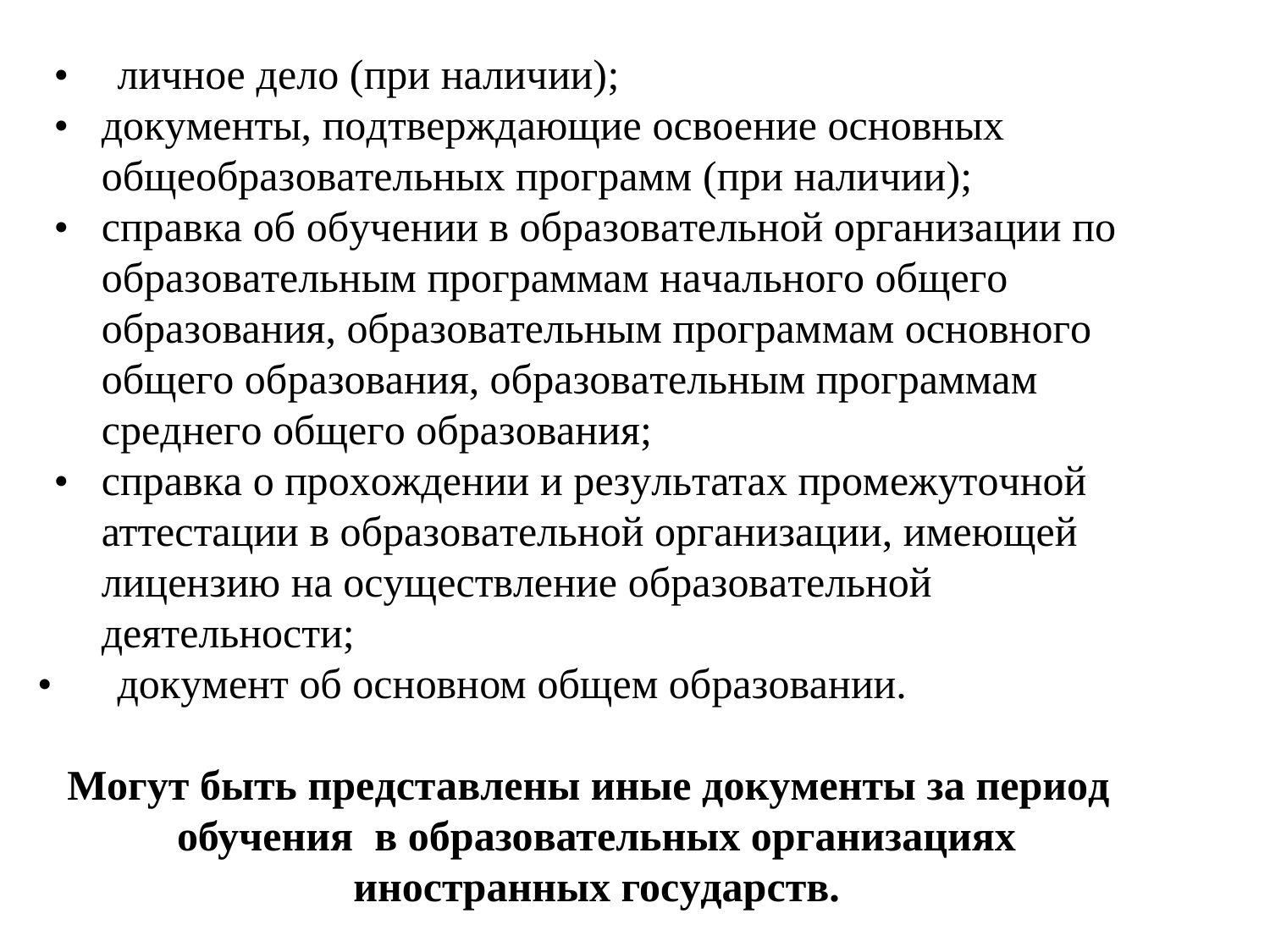

• 	личное дело (при наличии);
• 	документы, подтверждающие освоение основных общеобразовательных программ (при наличии);
• 	справка об обучении в образовательной организации по образовательным программам начального общего образования, образовательным программам основного общего образования, образовательным программам среднего общего образования;
• 	справка о прохождении и результатах промежуточной аттестации в образовательной организации, имеющей лицензию на осуществление образовательной деятельности;
• 	документ об основном общем образовании.

Могут быть представлены иные документы за период обучения  в образовательных организациях иностранных государств.